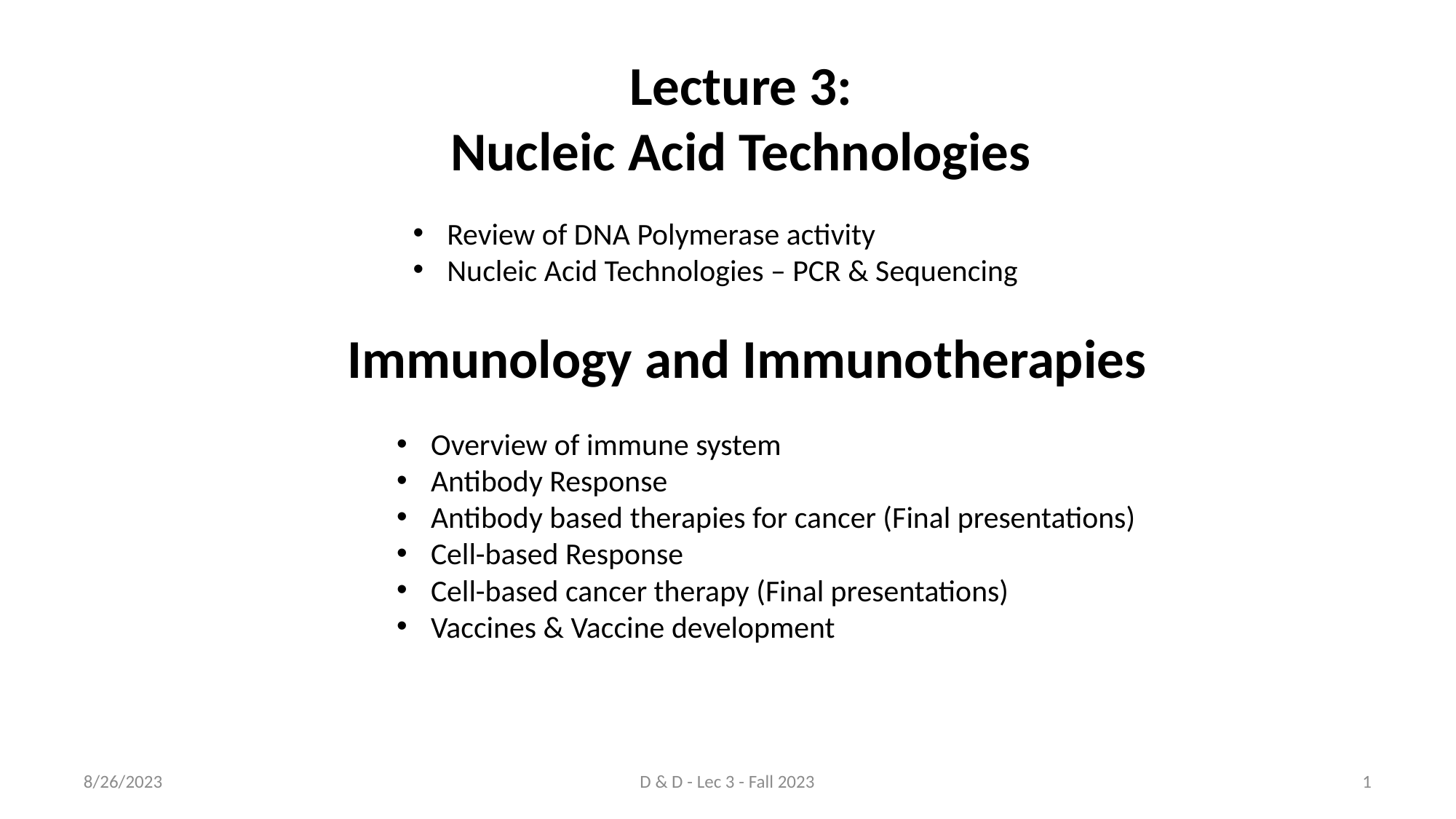

Lecture 3:
Nucleic Acid Technologies
Review of DNA Polymerase activity
Nucleic Acid Technologies – PCR & Sequencing
Immunology and Immunotherapies
Overview of immune system
Antibody Response
Antibody based therapies for cancer (Final presentations)
Cell-based Response
Cell-based cancer therapy (Final presentations)
Vaccines & Vaccine development

8/26/2023
D & D - Lec 3 - Fall 2023
1